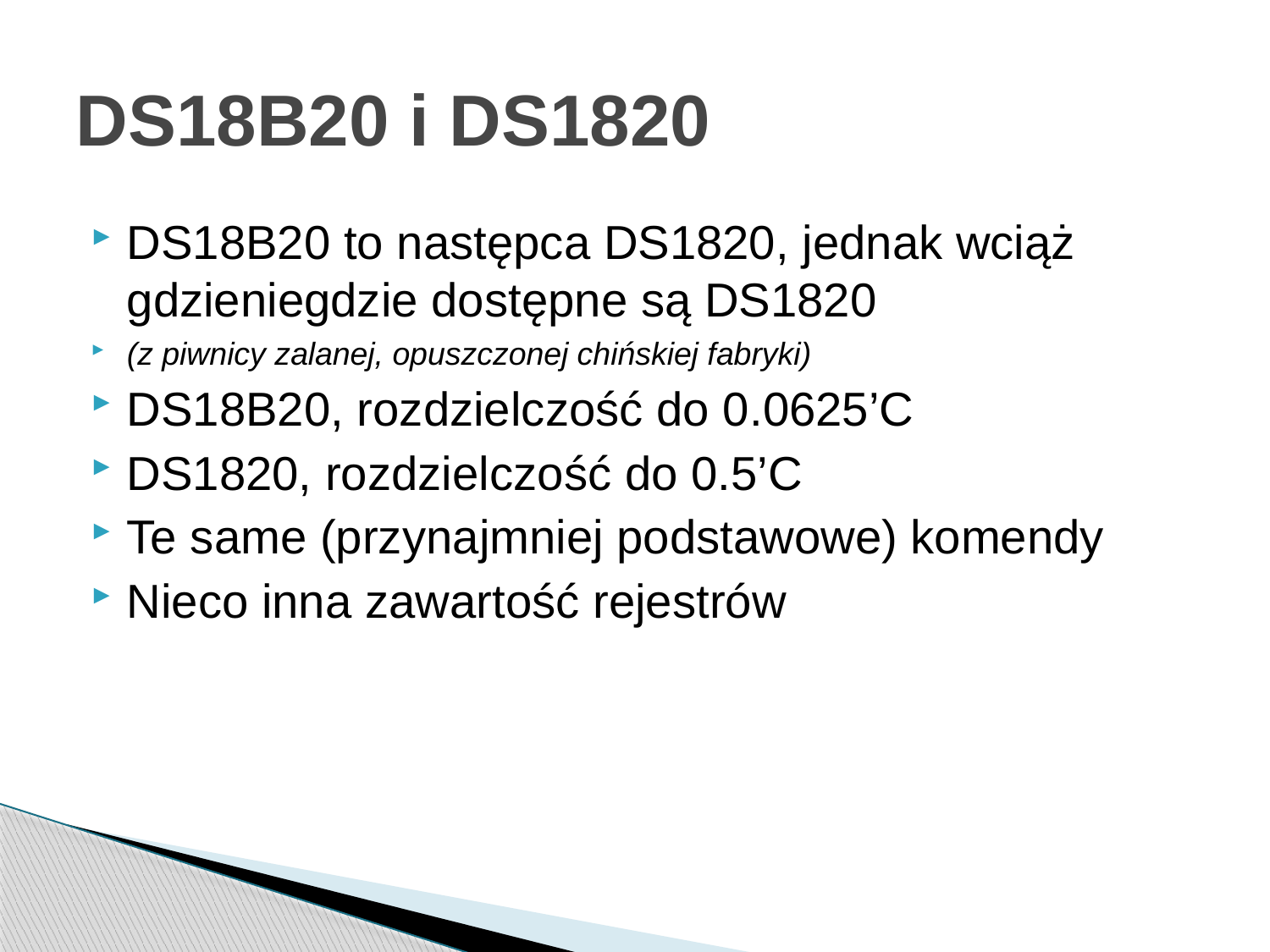

# DS18B20 i DS1820
DS18B20 to następca DS1820, jednak wciąż gdzieniegdzie dostępne są DS1820
(z piwnicy zalanej, opuszczonej chińskiej fabryki)
DS18B20, rozdzielczość do 0.0625’C
DS1820, rozdzielczość do 0.5’C
Te same (przynajmniej podstawowe) komendy
Nieco inna zawartość rejestrów